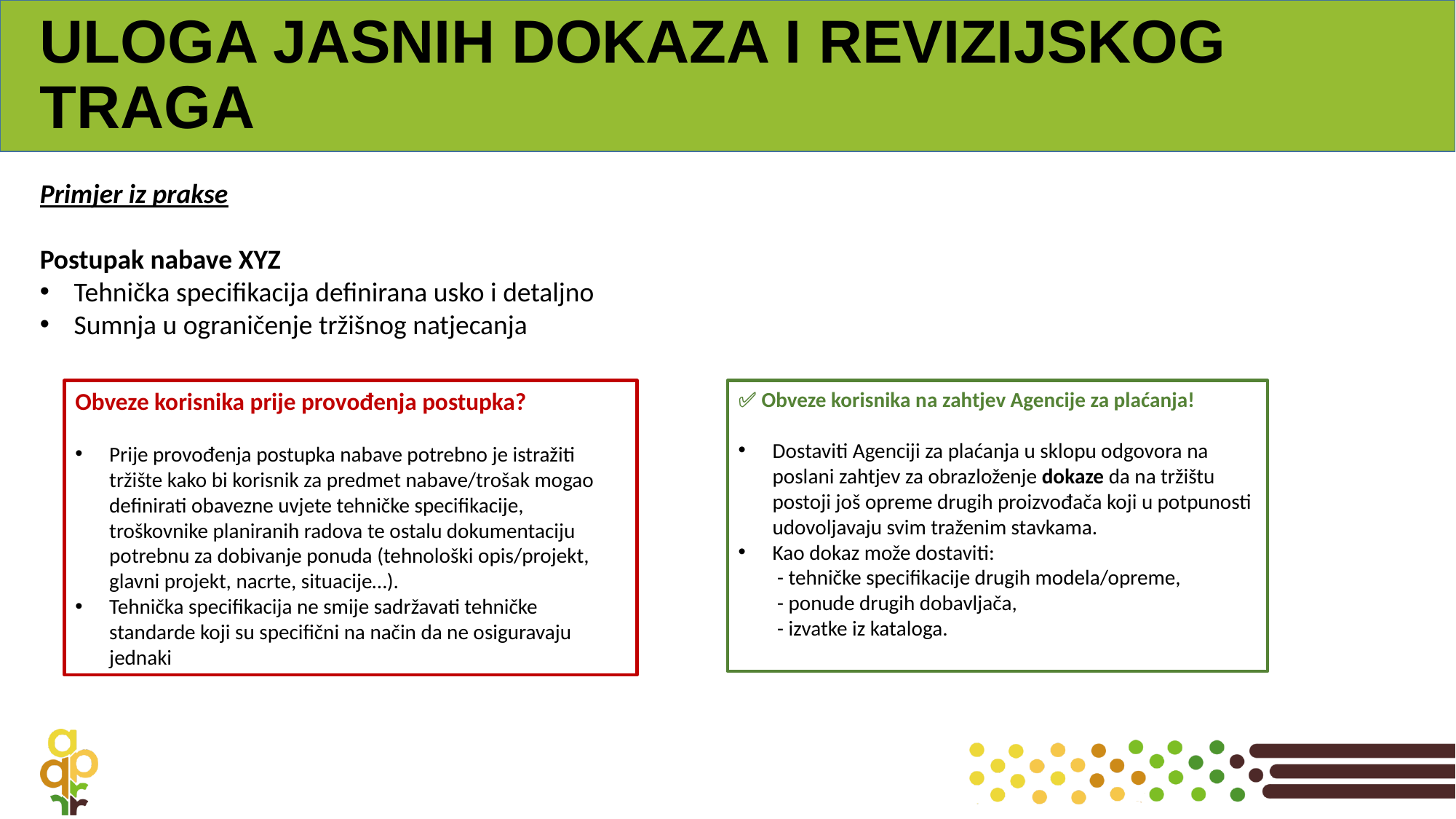

ULOGA JASNIH DOKAZA I REVIZIJSKOG TRAGA
#
Primjer iz prakse

Postupak nabave XYZ
Tehnička specifikacija definirana usko i detaljno
Sumnja u ograničenje tržišnog natjecanja

Obveze korisnika prije provođenja postupka?

Prije provođenja postupka nabave potrebno je istražiti tržište kako bi korisnik za predmet nabave/trošak mogao definirati obavezne uvjete tehničke specifikacije, troškovnike planiranih radova te ostalu dokumentaciju potrebnu za dobivanje ponuda (tehnološki opis/projekt, glavni projekt, nacrte, situacije…).
Tehnička specifikacija ne smije sadržavati tehničke standarde koji su specifični na način da ne osiguravaju jednaki
✅ Obveze korisnika na zahtjev Agencije za plaćanja!

Dostaviti Agenciji za plaćanja u sklopu odgovora na poslani zahtjev za obrazloženje dokaze da na tržištu postoji još opreme drugih proizvođača koji u potpunosti udovoljavaju svim traženim stavkama.
Kao dokaz može dostaviti:
 - tehničke specifikacije drugih modela/opreme,
 - ponude drugih dobavljača,
 - izvatke iz kataloga.